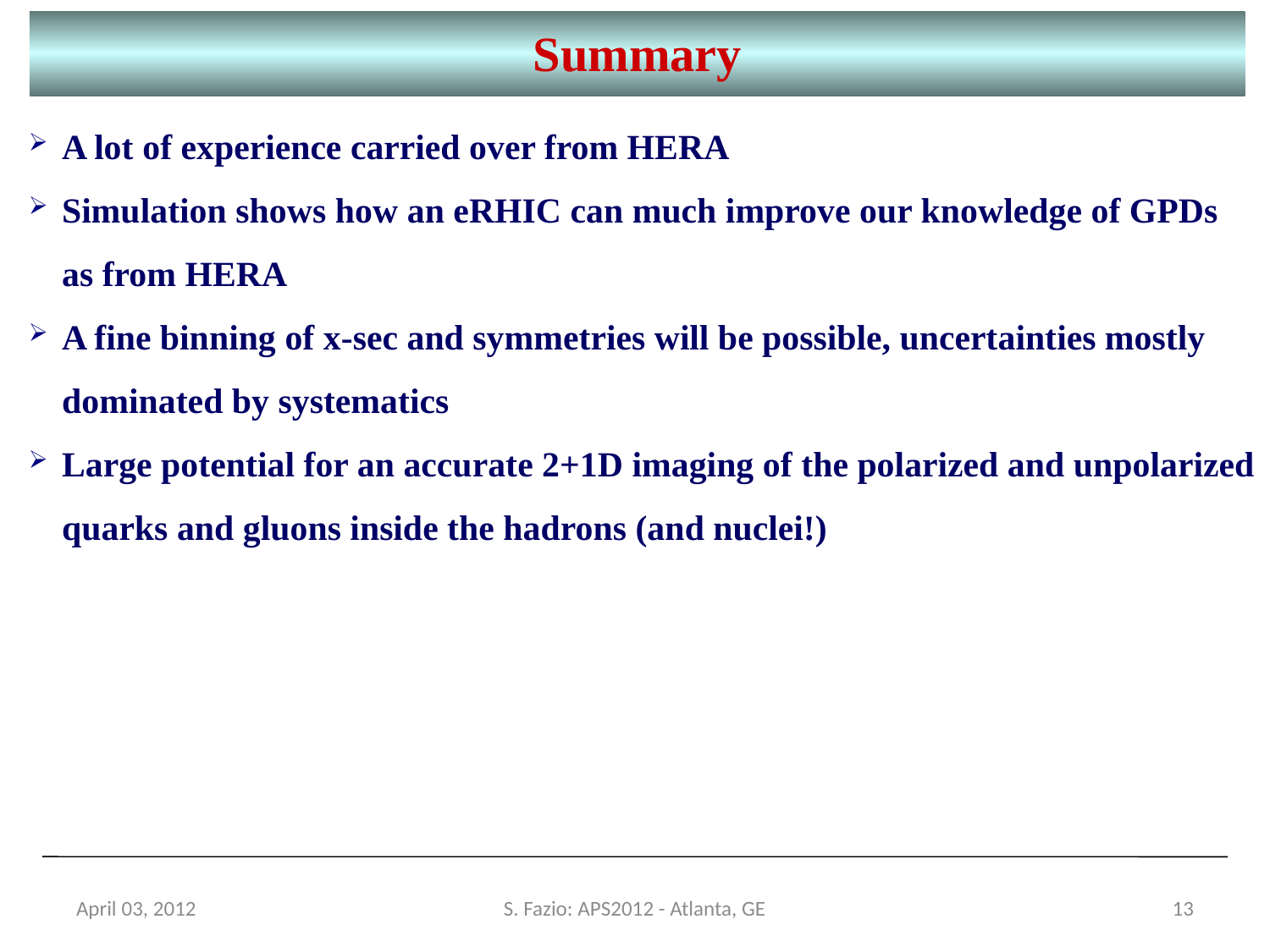

Summary
A lot of experience carried over from HERA
Simulation shows how an eRHIC can much improve our knowledge of GPDs as from HERA
A fine binning of x-sec and symmetries will be possible, uncertainties mostly dominated by systematics
Large potential for an accurate 2+1D imaging of the polarized and unpolarized quarks and gluons inside the hadrons (and nuclei!)

April 03, 2012
S. Fazio: APS2012 - Atlanta, GE
13